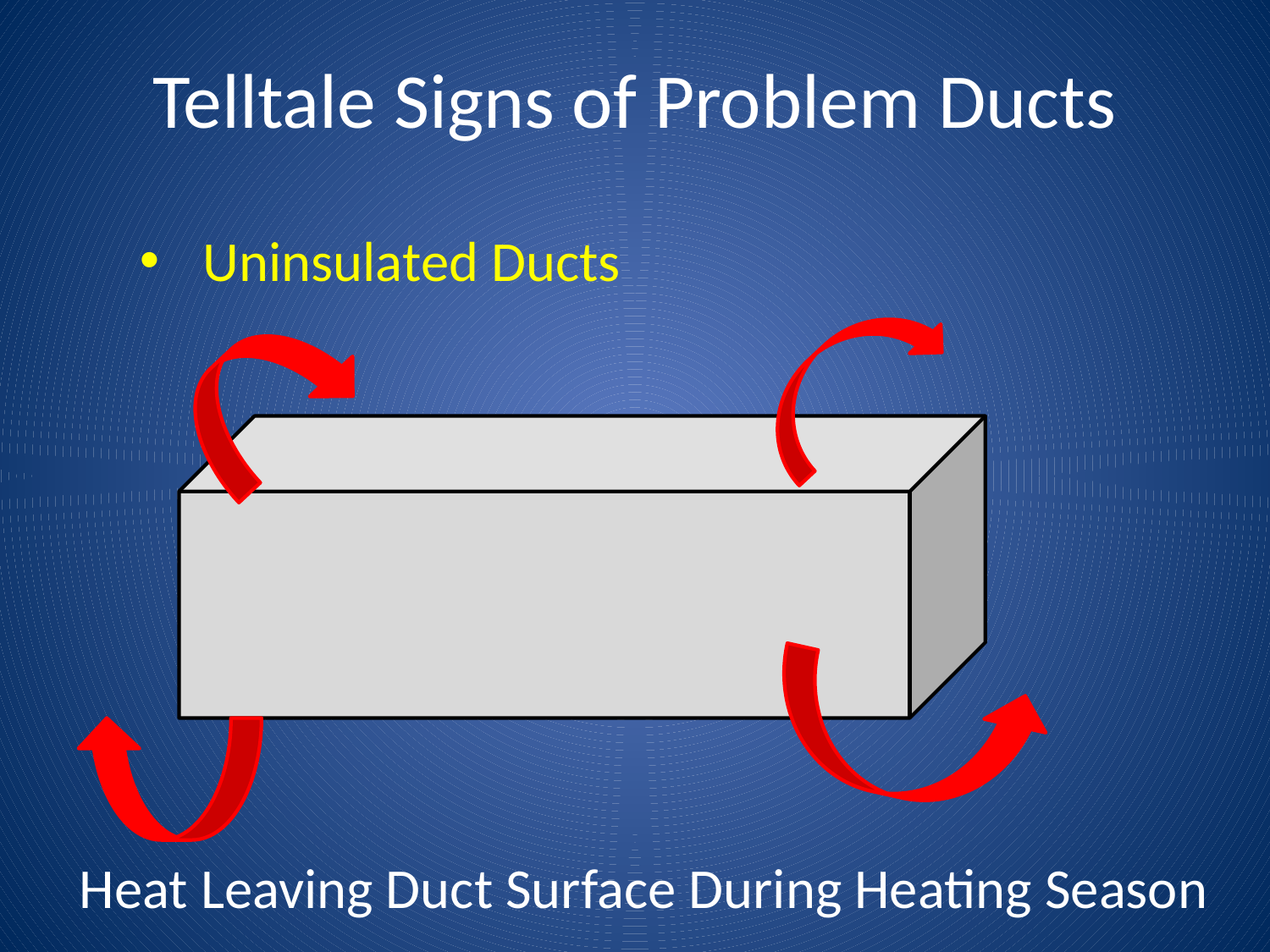

# Telltale Signs of Problem Ducts
Uninsulated Ducts

Heat Leaving Duct Surface During Heating Season